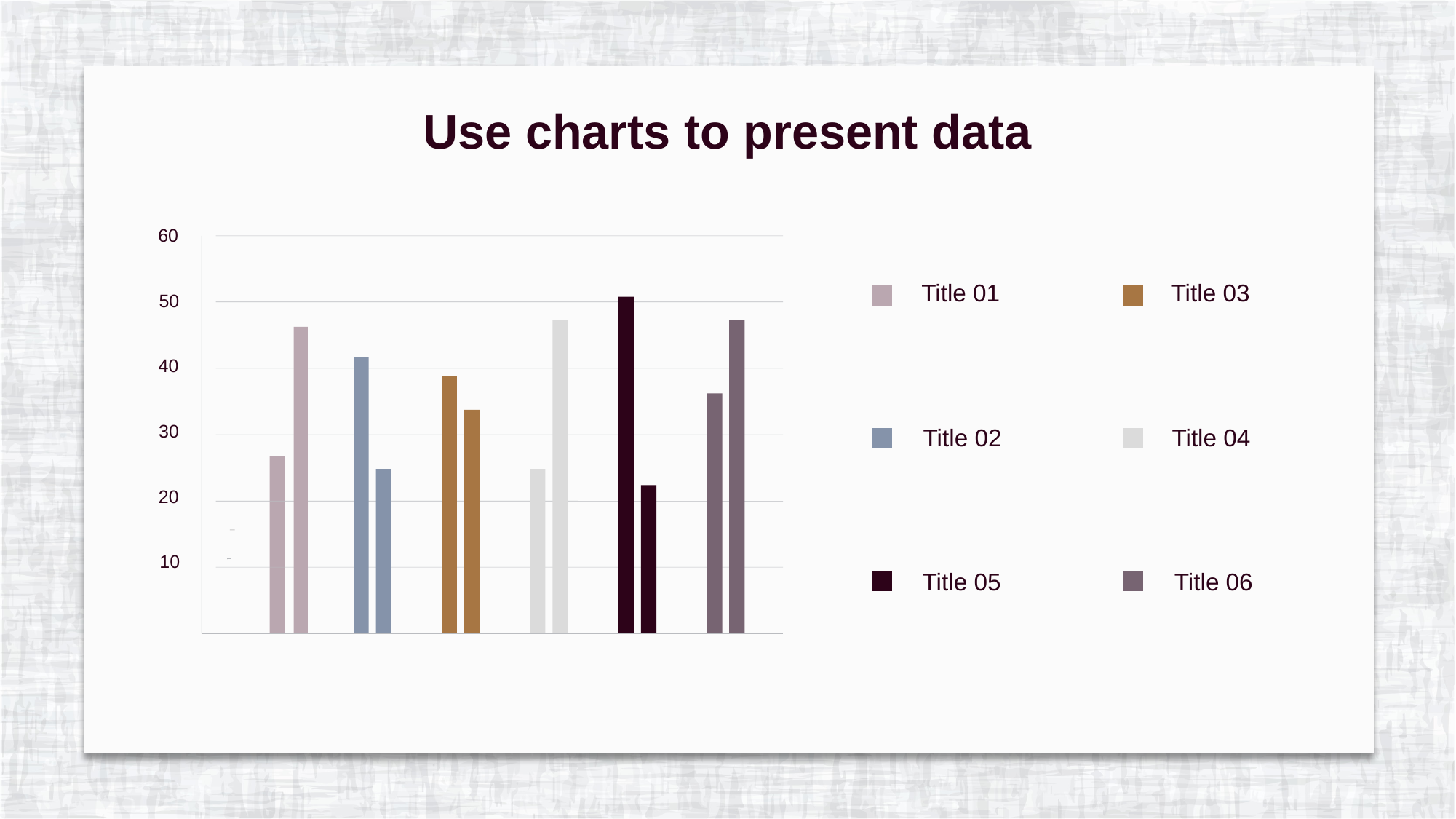

Use charts to present data
60

Title 01
Title 03
50

40

30
Title 02
Title 04

20

10
Title 05
Title 06